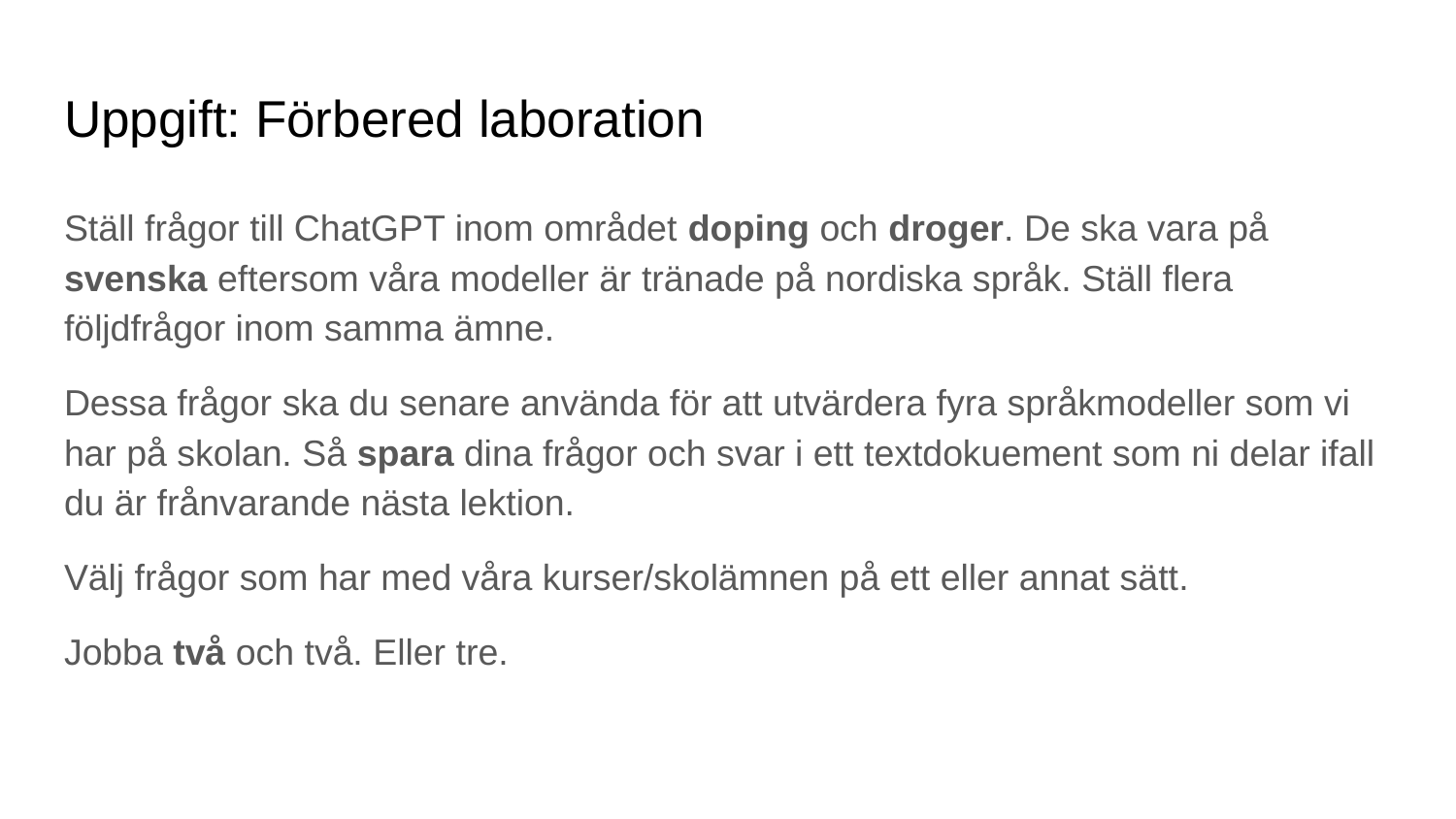

# Uppgift: Förbered laboration
Ställ frågor till ChatGPT inom området doping och droger. De ska vara på svenska eftersom våra modeller är tränade på nordiska språk. Ställ flera följdfrågor inom samma ämne.
Dessa frågor ska du senare använda för att utvärdera fyra språkmodeller som vi har på skolan. Så spara dina frågor och svar i ett textdokuement som ni delar ifall du är frånvarande nästa lektion.
Välj frågor som har med våra kurser/skolämnen på ett eller annat sätt.
Jobba två och två. Eller tre.